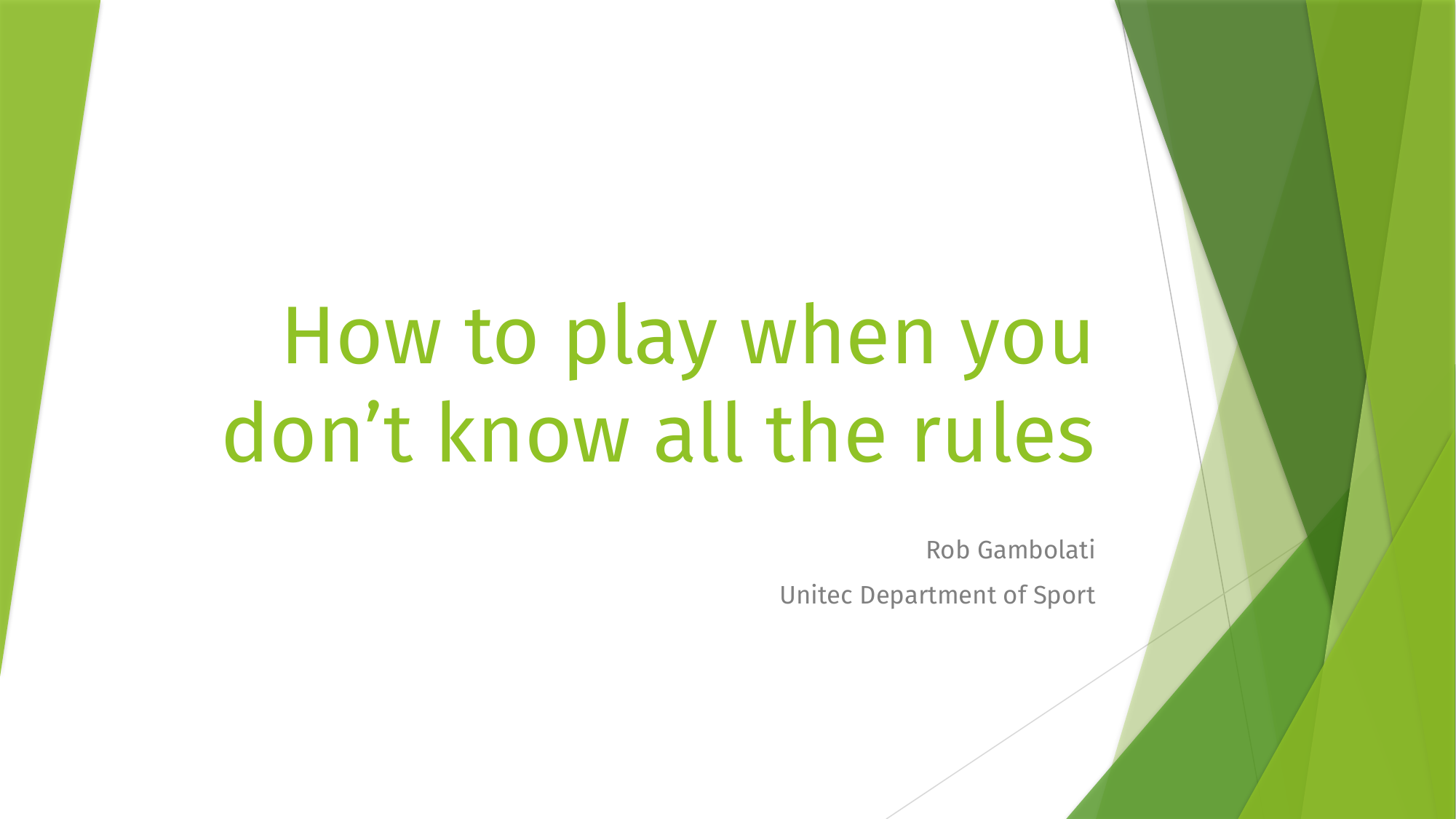

# How to play when you don’t know all the rules

Rob Gambolati
Unitec Department of Sport